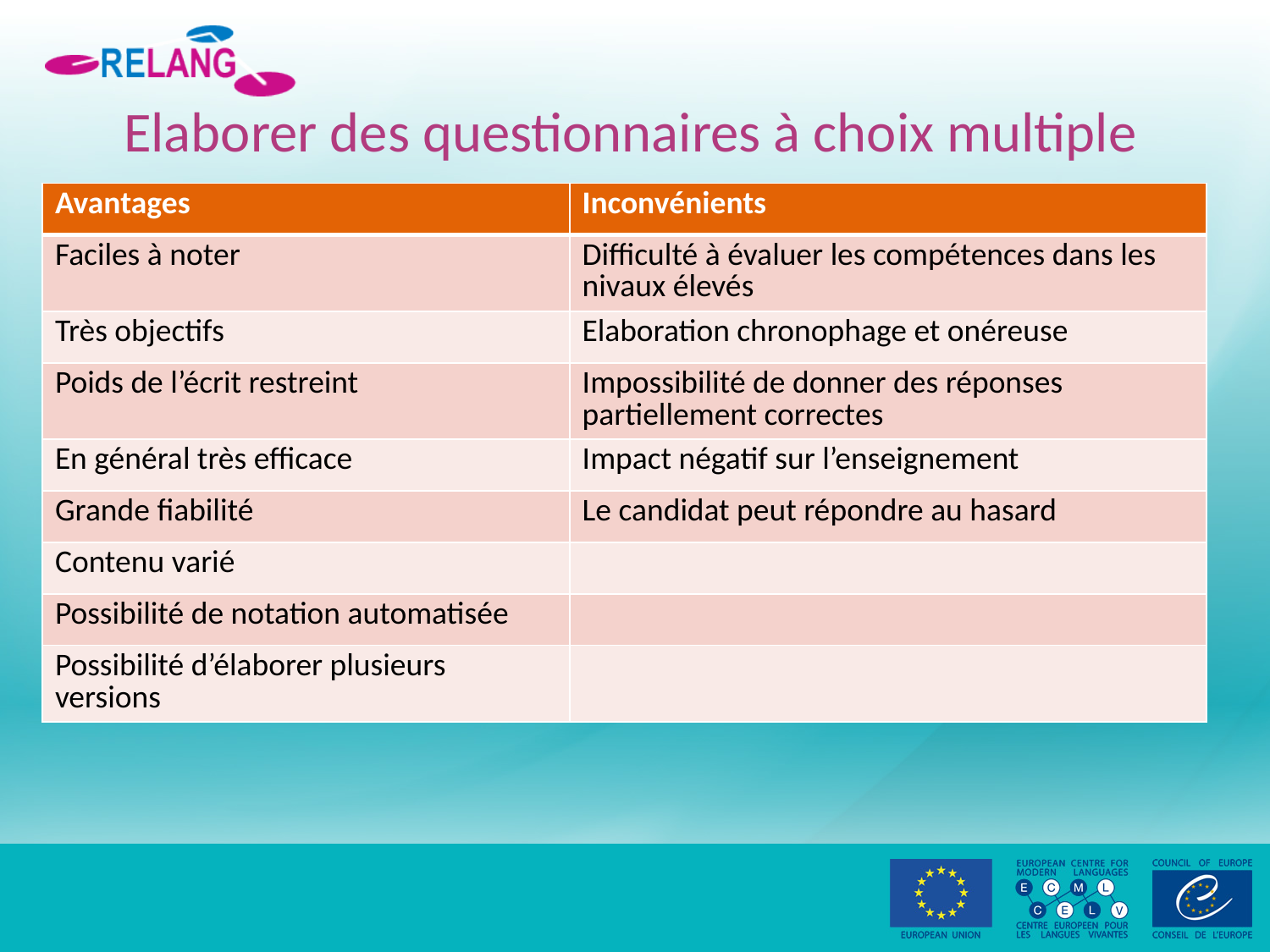

# Elaborer des questionnaires à choix multiple
| Avantages | Inconvénients |
| --- | --- |
| Faciles à noter | Difficulté à évaluer les compétences dans les nivaux élevés |
| Très objectifs | Elaboration chronophage et onéreuse |
| Poids de l’écrit restreint | Impossibilité de donner des réponses partiellement correctes |
| En général très efficace | Impact négatif sur l’enseignement |
| Grande fiabilité | Le candidat peut répondre au hasard |
| Contenu varié |  |
| Possibilité de notation automatisée |  |
| Possibilité d’élaborer plusieurs versions |  |